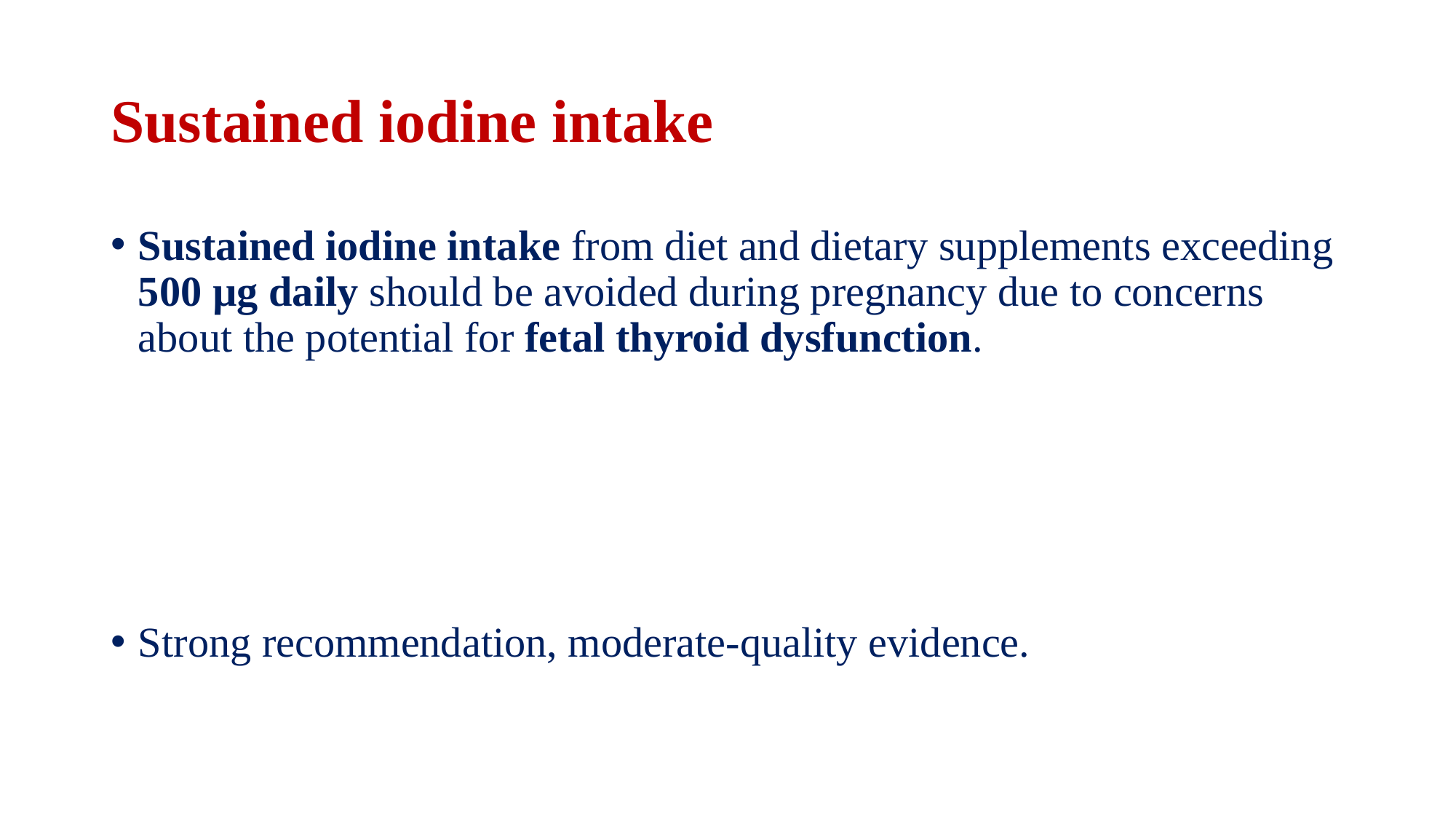

# Sustained iodine intake
Sustained iodine intake from diet and dietary supplements exceeding 500 µg daily should be avoided during pregnancy due to concerns about the potential for fetal thyroid dysfunction.

Strong recommendation, moderate-quality evidence.